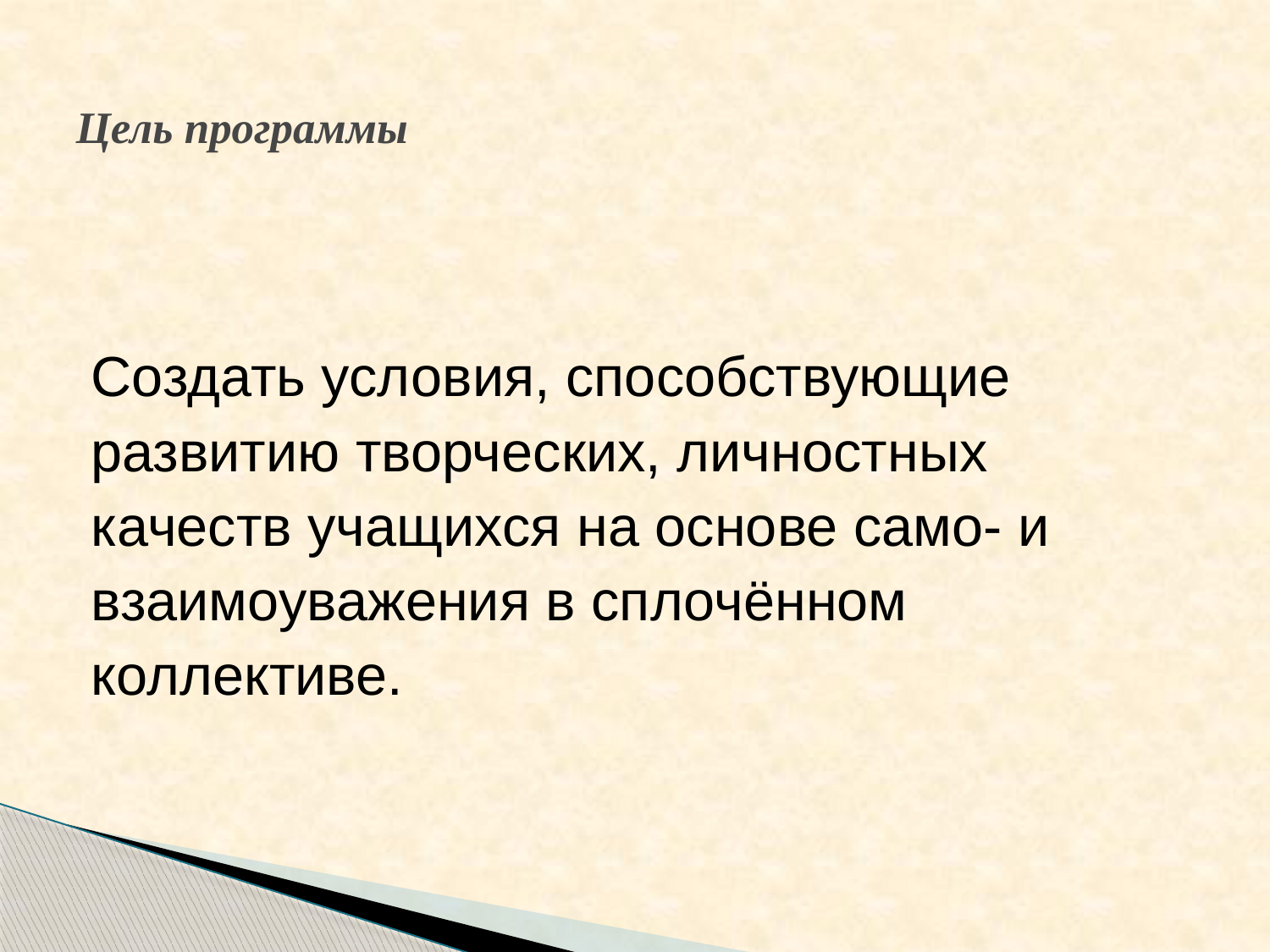

# Цель программы

Создать условия, способствующие
развитию творческих, личностных
качеств учащихся на основе само- и
взаимоуважения в сплочённом
коллективе.